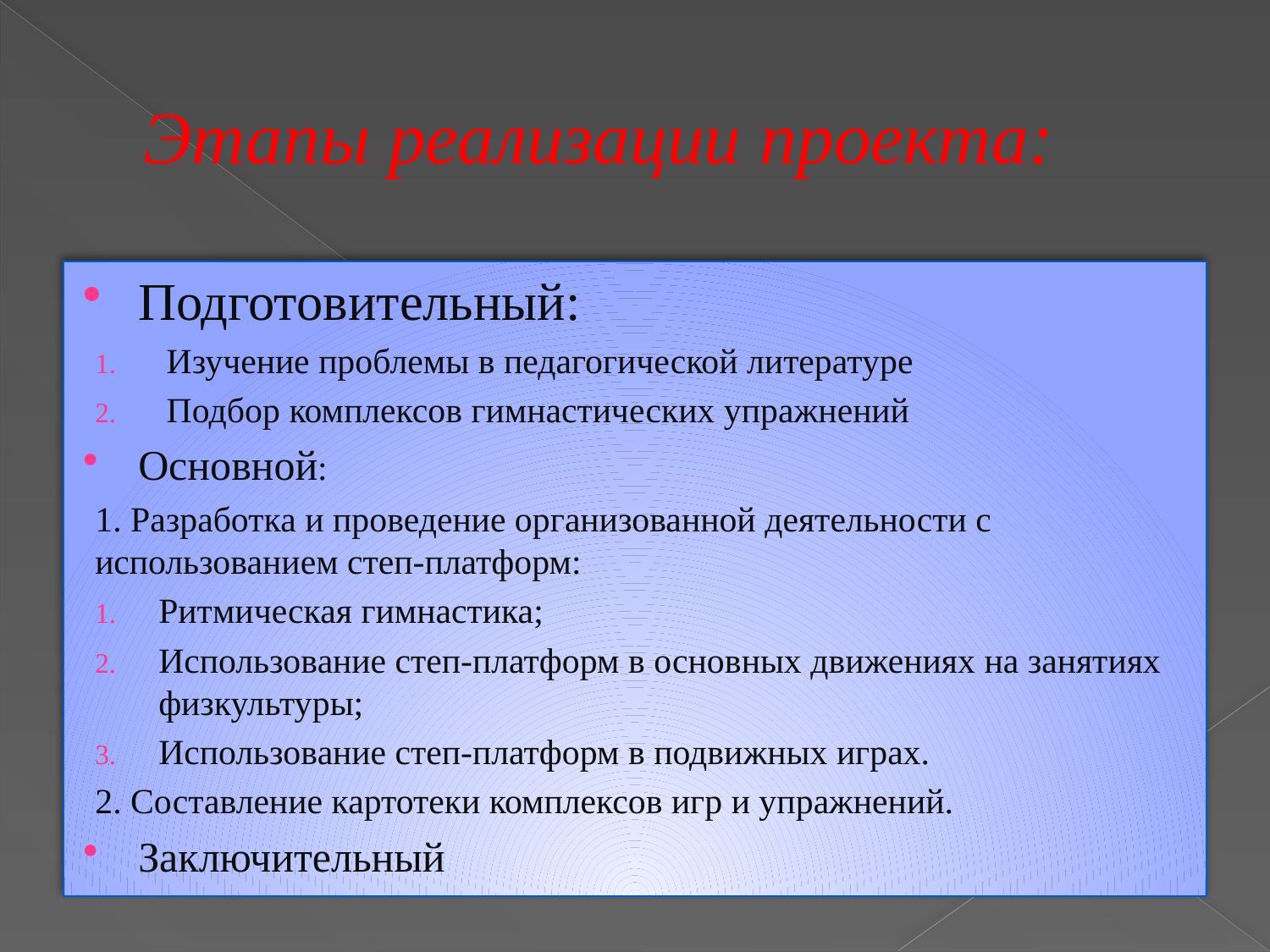

# Этапы реализации проекта:
Подготовительный:
Изучение проблемы в педагогической литературе
Подбор комплексов гимнастических упражнений
Основной:
1. Разработка и проведение организованной деятельности с использованием степ-платформ:
Ритмическая гимнастика;
Использование степ-платформ в основных движениях на занятиях физкультуры;
Использование степ-платформ в подвижных играх.
2. Составление картотеки комплексов игр и упражнений.
Заключительный